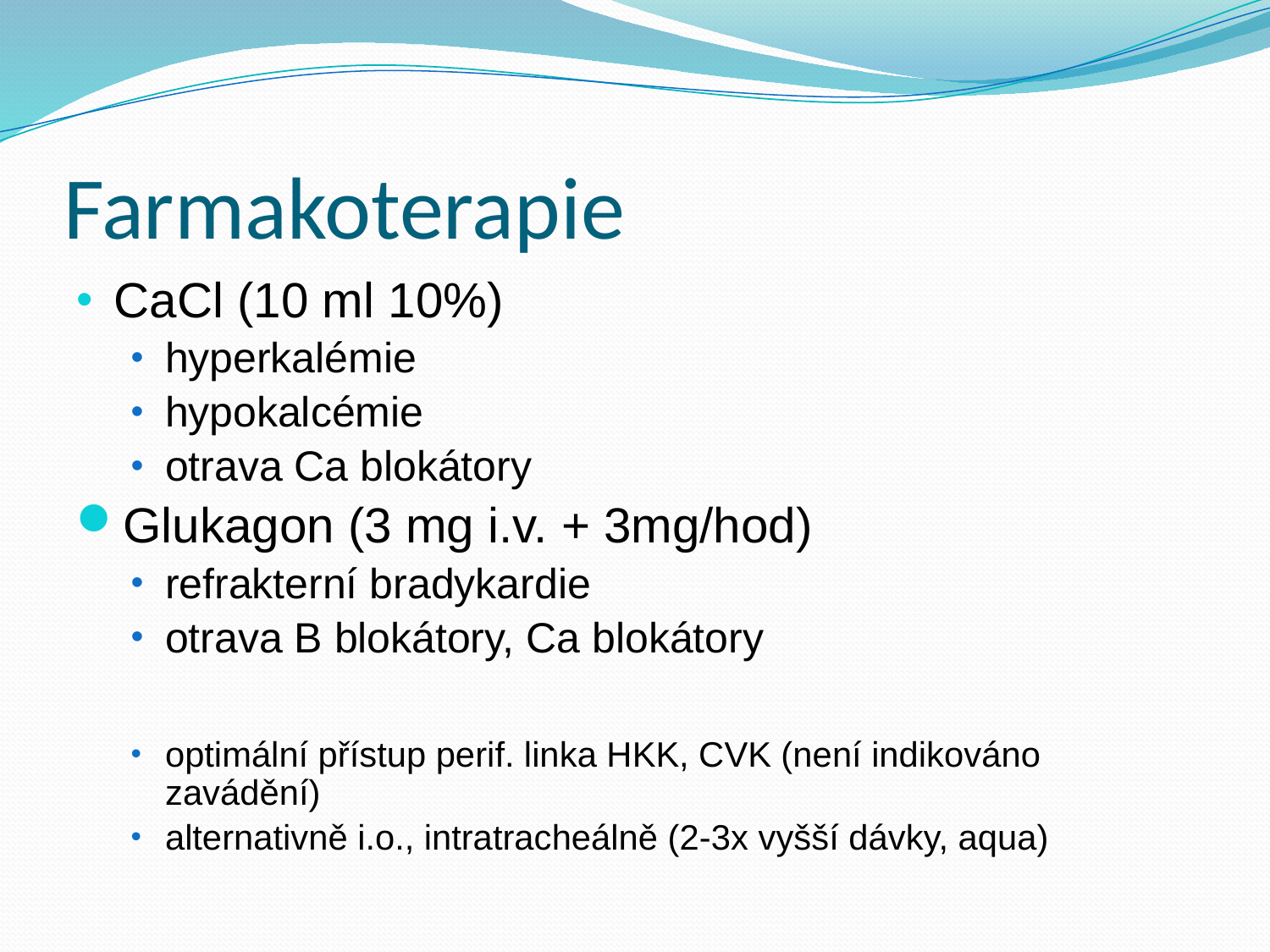

# Farmakoterapie
CaCl (10 ml 10%)
hyperkalémie
hypokalcémie
otrava Ca blokátory
Glukagon (3 mg i.v. + 3mg/hod)
refrakterní bradykardie
otrava B blokátory, Ca blokátory

optimální přístup perif. linka HKK, CVK (není indikováno zavádění)
alternativně i.o., intratracheálně (2-3x vyšší dávky, aqua)